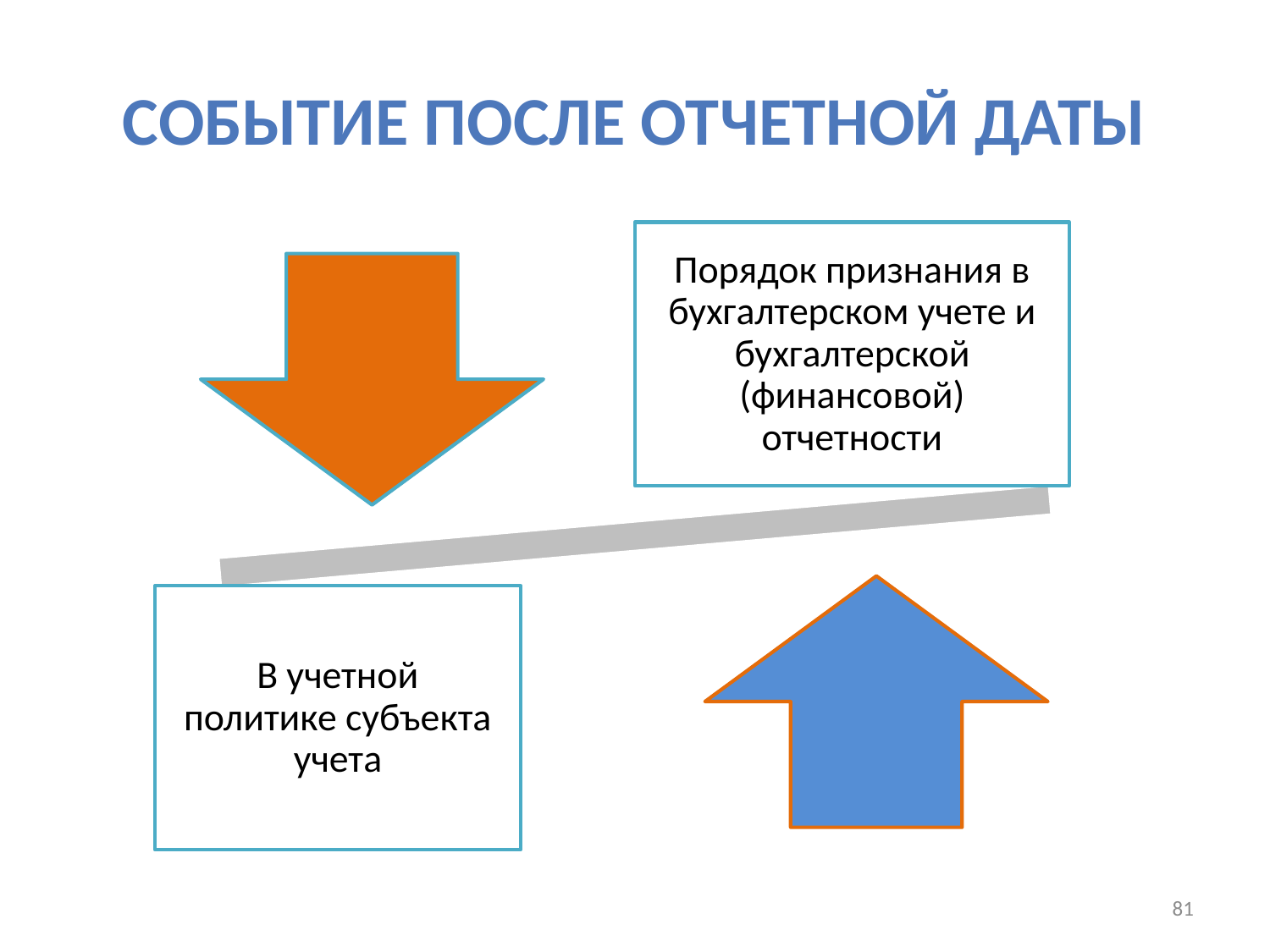

# Событие после отчетной даты
Порядок признания в бухгалтерском учете и бухгалтерской (финансовой) отчетности
В учетной политике субъекта учета
81